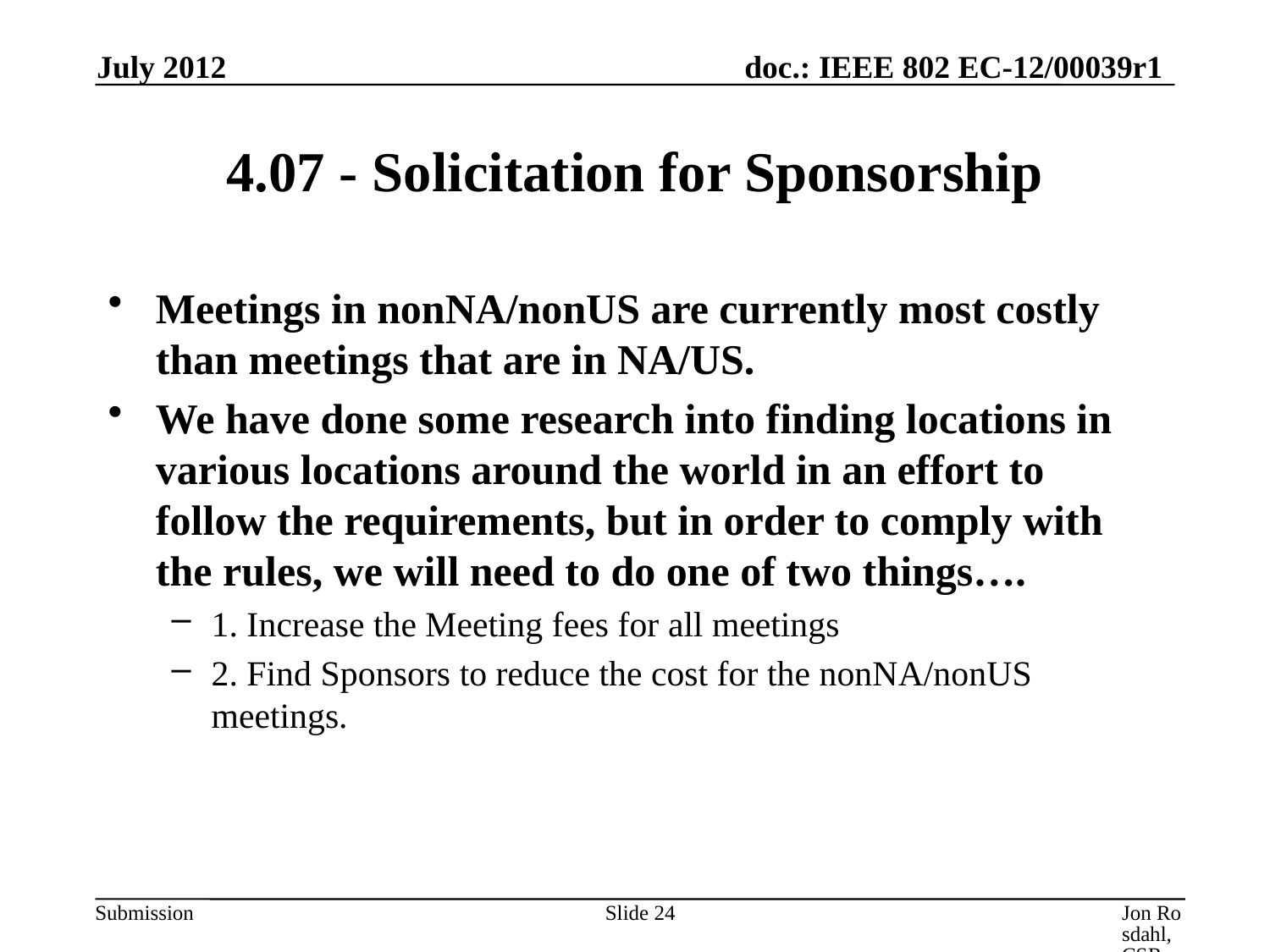

July 2012
# 4.07 - Solicitation for Sponsorship
Meetings in nonNA/nonUS are currently most costly than meetings that are in NA/US.
We have done some research into finding locations in various locations around the world in an effort to follow the requirements, but in order to comply with the rules, we will need to do one of two things….
1. Increase the Meeting fees for all meetings
2. Find Sponsors to reduce the cost for the nonNA/nonUS meetings.
Slide 24
Jon Rosdahl, CSR